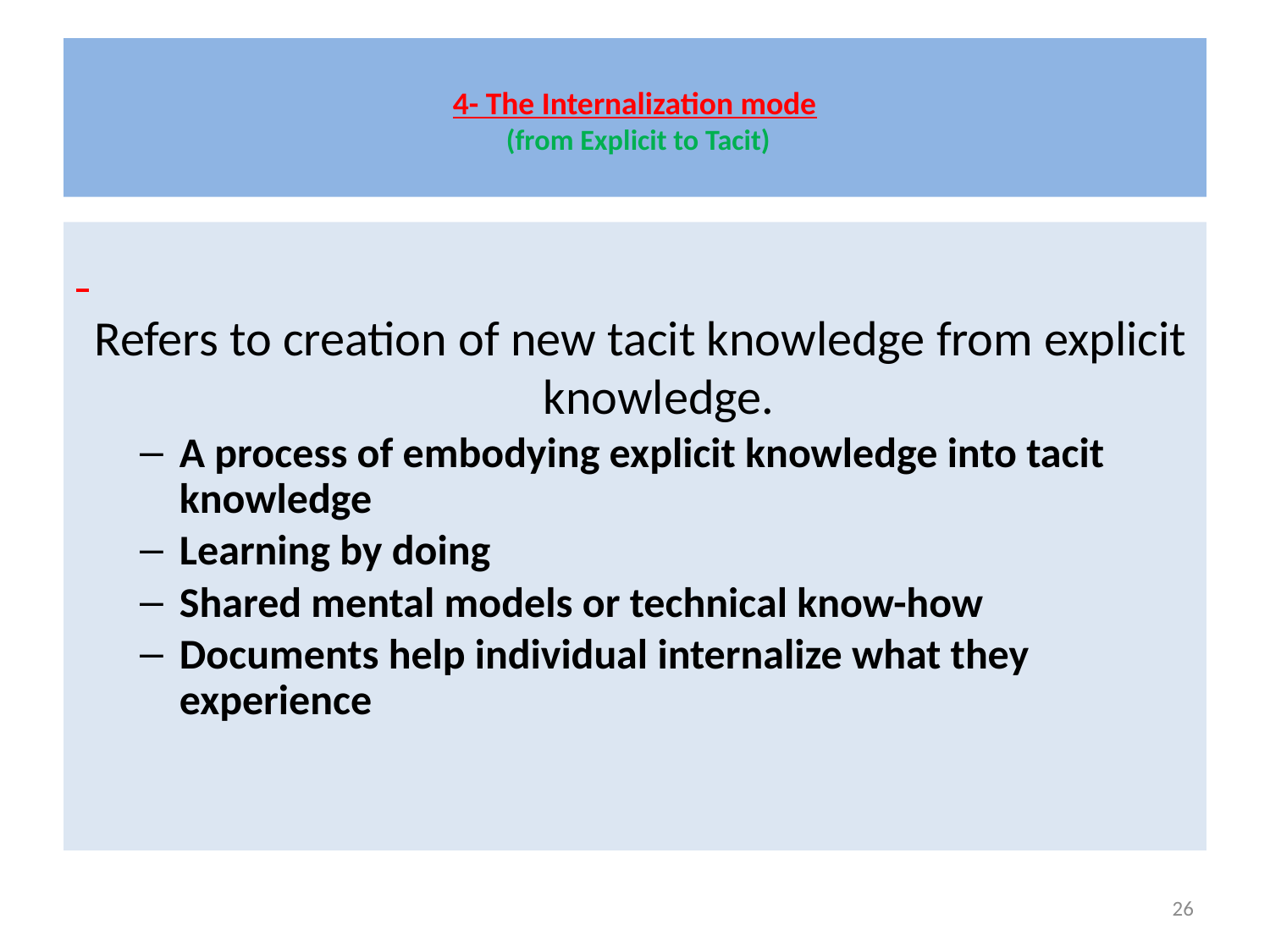

# 4- The Internalization mode (from Explicit to Tacit)

 Refers to creation of new tacit knowledge from explicit knowledge.
A process of embodying explicit knowledge into tacit knowledge
Learning by doing
Shared mental models or technical know-how
Documents help individual internalize what they experience

26